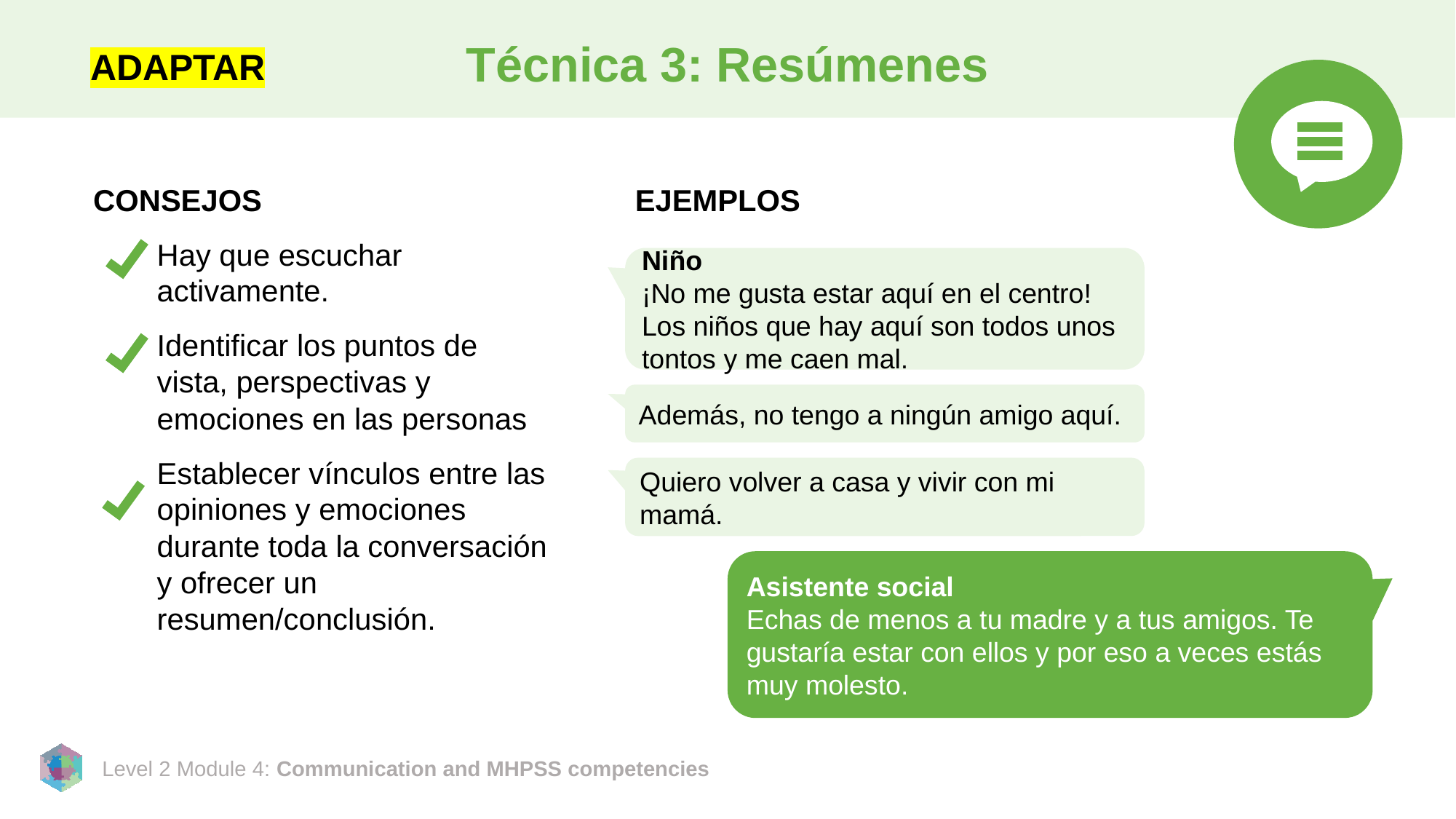

# Técnica 3: Resúmenes
ADAPTAR

CONSEJOS
Hay que escuchar activamente.
Identificar los puntos de vista, perspectivas y emociones en las personas
Establecer vínculos entre las opiniones y emociones durante toda la conversación y ofrecer un resumen/conclusión.
EJEMPLOS

Niño
¡No me gusta estar aquí en el centro! Los niños que hay aquí son todos unos tontos y me caen mal.

Además, no tengo a ningún amigo aquí.
Quiero volver a casa y vivir con mi mamá.

Asistente social
Echas de menos a tu madre y a tus amigos. Te gustaría estar con ellos y por eso a veces estás muy molesto.